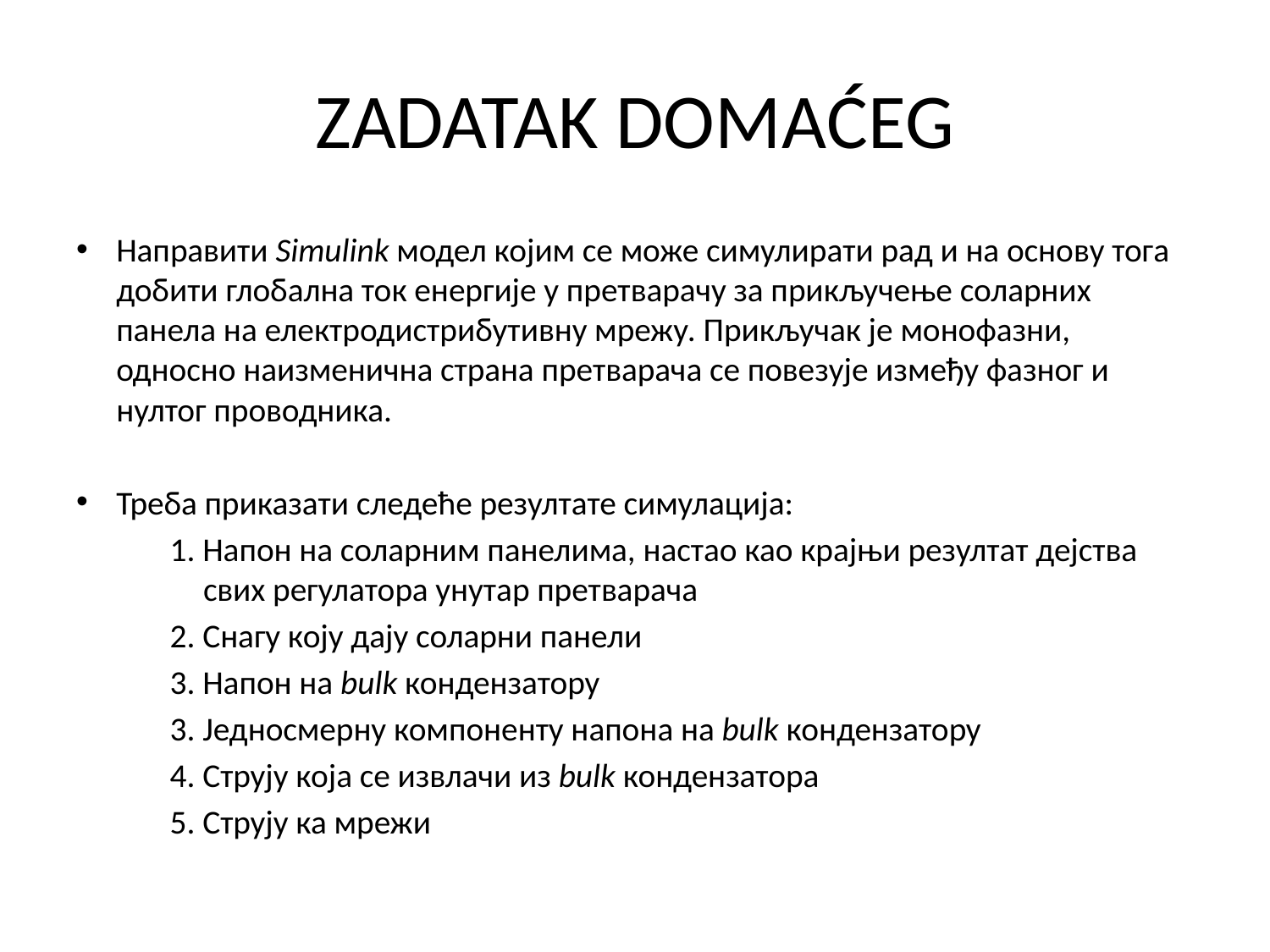

# ZADATAK DOMAĆEG
Направити Simulink модел којим се може симулирати рад и на основу тога добити глобална ток енергије у претварачу за прикључење соларних панела на електродистрибутивну мрежу. Прикључак је монофазни, односно наизменична страна претварача се повезује између фазног и нултог проводника.

Треба приказати следеће резултате симулација:
1. Напон на соларним панелима, настао као крајњи резултат дејства свих регулатора унутар претварача
2. Снагу коју дају соларни панели
3. Напон на bulk кондензатору
3. Једносмерну компоненту напона на bulk кондензатору
4. Струју која се извлачи из bulk кондензатора
5. Струју ка мрежи